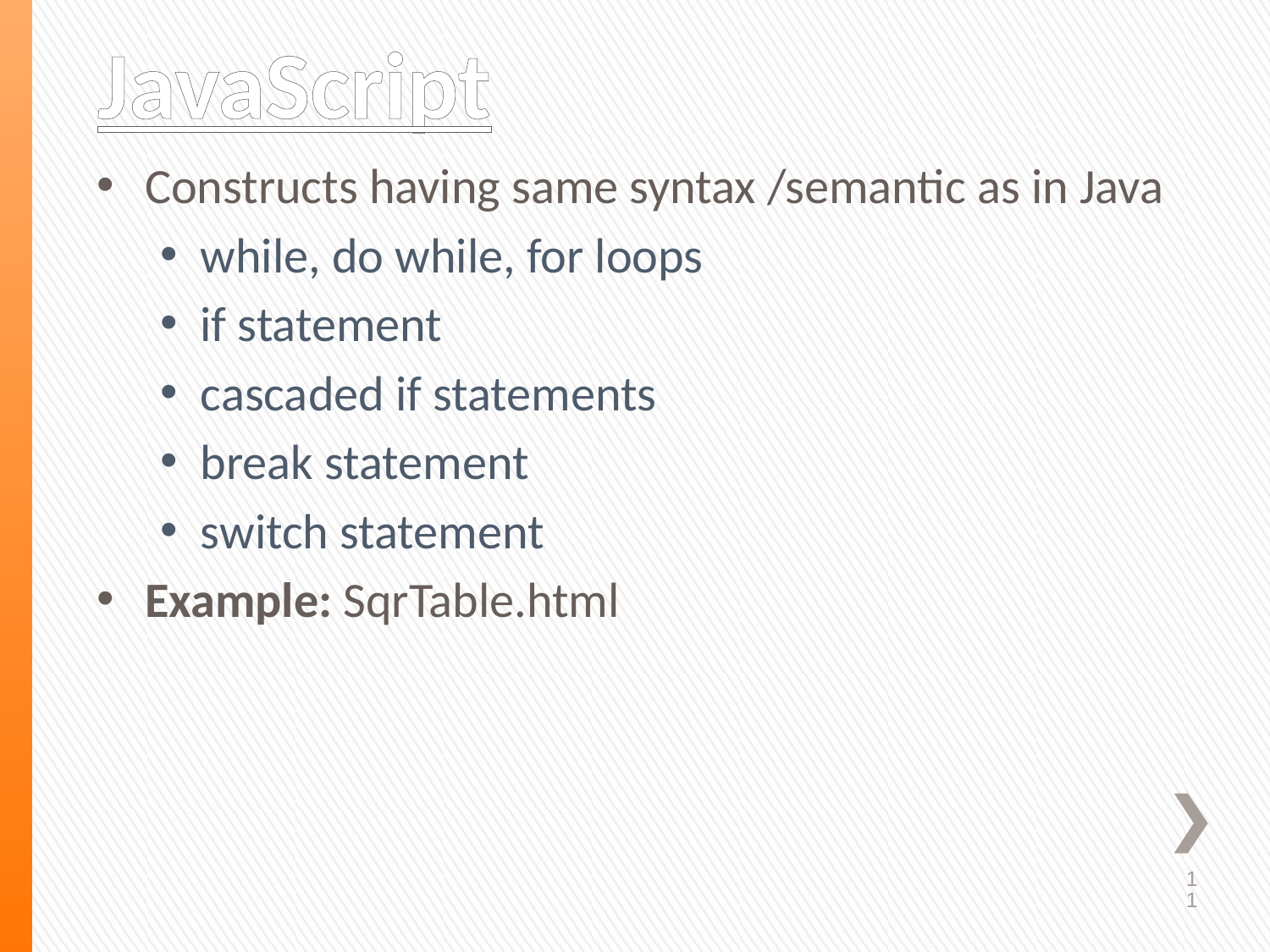

# JavaScript
Constructs having same syntax /semantic as in Java
while, do while, for loops
if statement
cascaded if statements
break statement
switch statement
Example: SqrTable.html
11